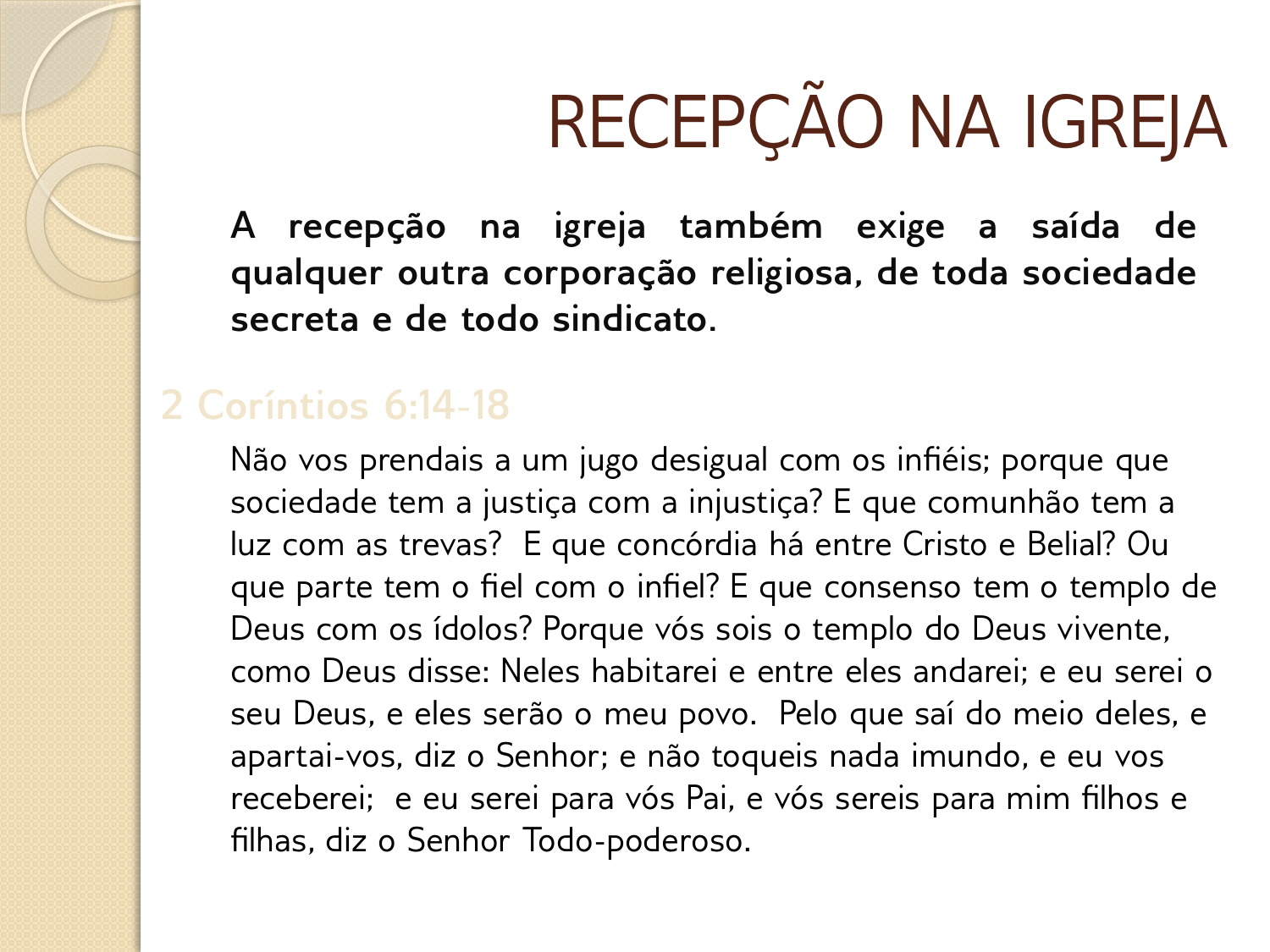

# RECEPÇÃO NA IGREJA
A recepção na igreja também exige a saída de qualquer outra corporação religiosa, de toda sociedade secreta e de todo sindicato.
2 Coríntios 6:14-18
Não vos prendais a um jugo desigual com os infiéis; porque que sociedade tem a justiça com a injustiça? E que comunhão tem a luz com as trevas?  E que concórdia há entre Cristo e Belial? Ou que parte tem o fiel com o infiel? E que consenso tem o templo de Deus com os ídolos? Porque vós sois o templo do Deus vivente, como Deus disse: Neles habitarei e entre eles andarei; e eu serei o seu Deus, e eles serão o meu povo.  Pelo que saí do meio deles, e apartai-vos, diz o Senhor; e não toqueis nada imundo, e eu vos receberei;  e eu serei para vós Pai, e vós sereis para mim filhos e filhas, diz o Senhor Todo-poderoso.